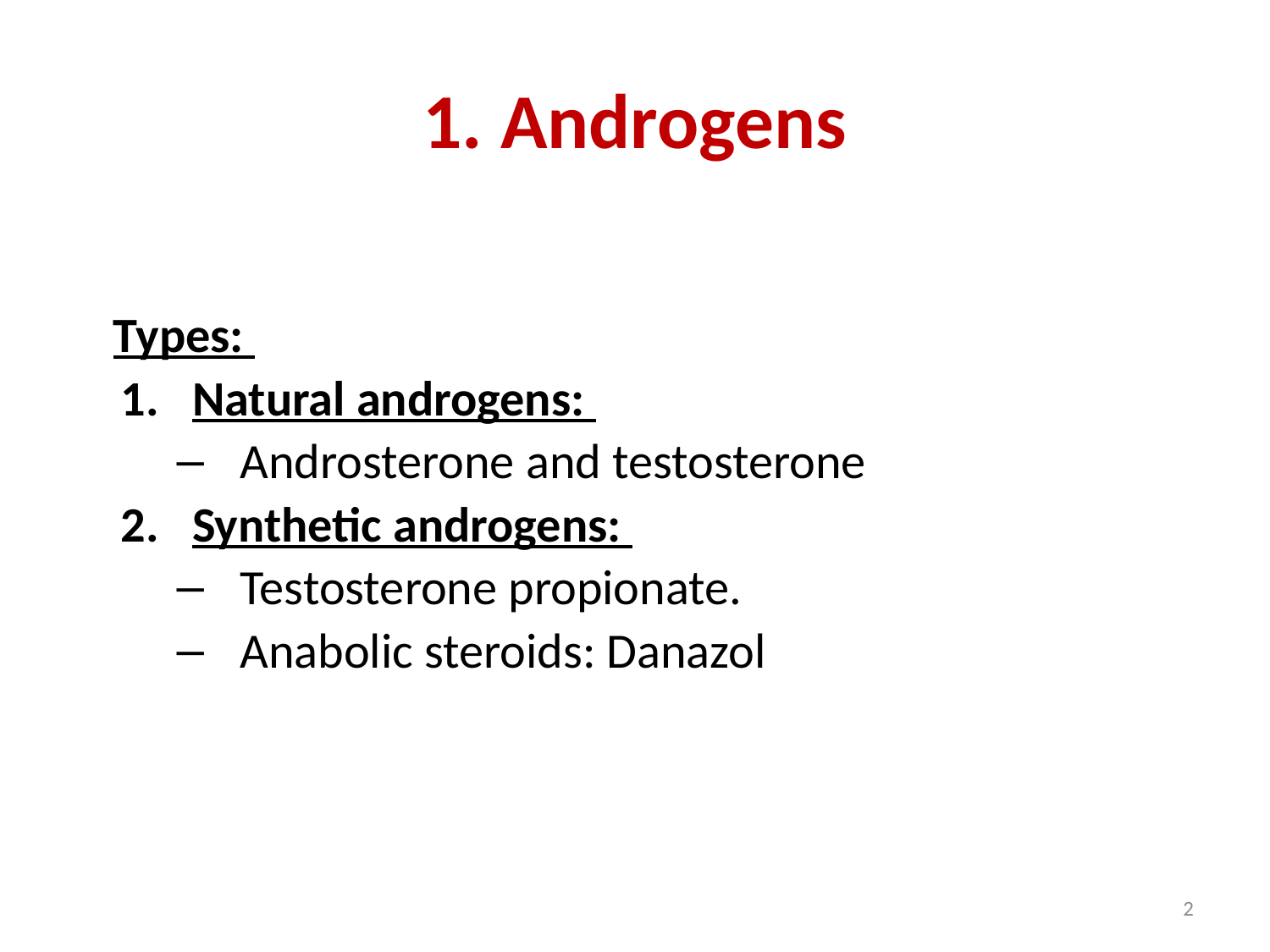

# 1. Androgens
Types:
Natural androgens:
Androsterone and testosterone
Synthetic androgens:
Testosterone propionate.
Anabolic steroids: Danazol

2